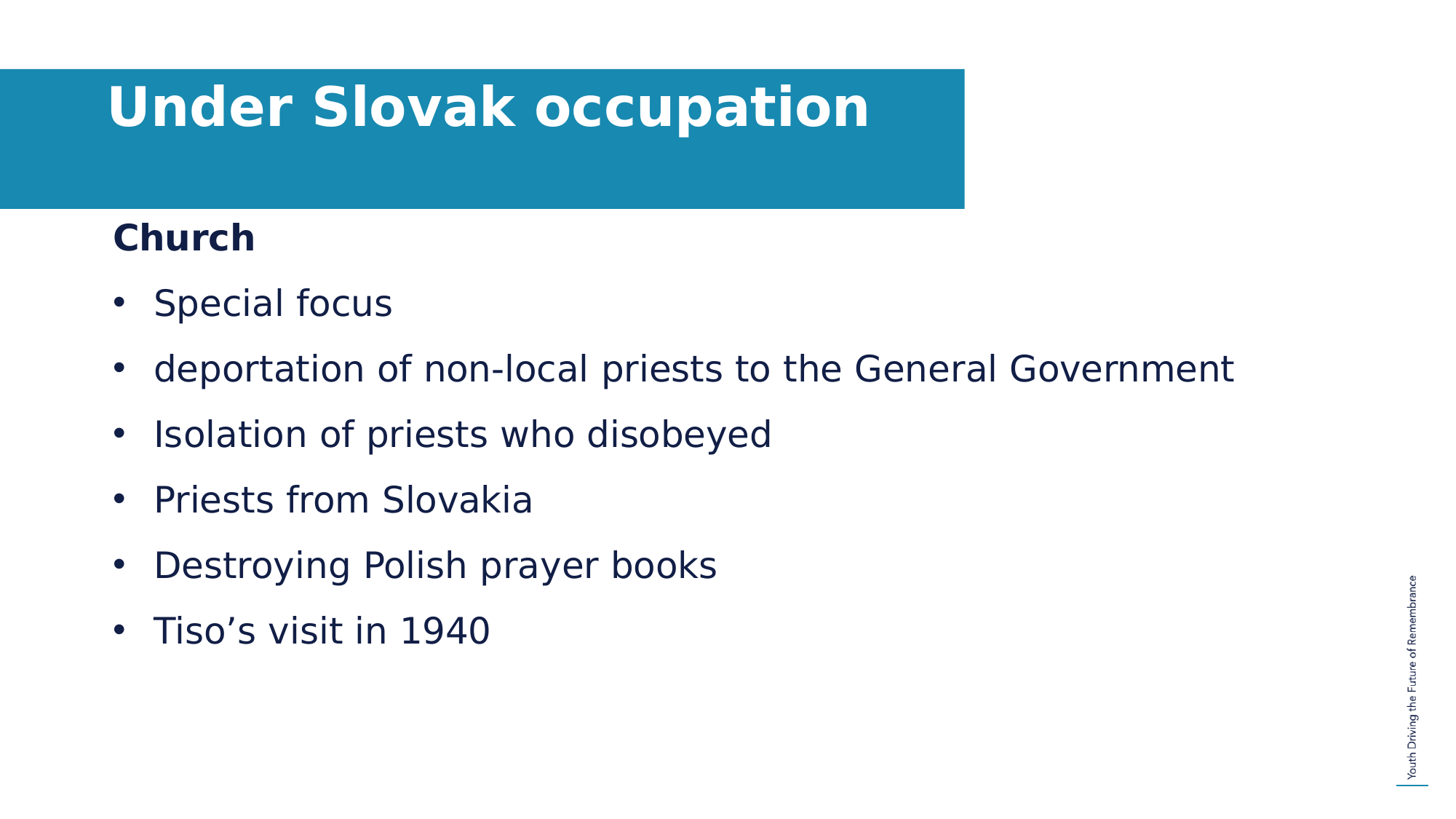

# Under Slovak occupation
Church
Special focus
deportation of non-local priests to the General Government
Isolation of priests who disobeyed
Priests from Slovakia
Destroying Polish prayer books
Tiso’s visit in 1940